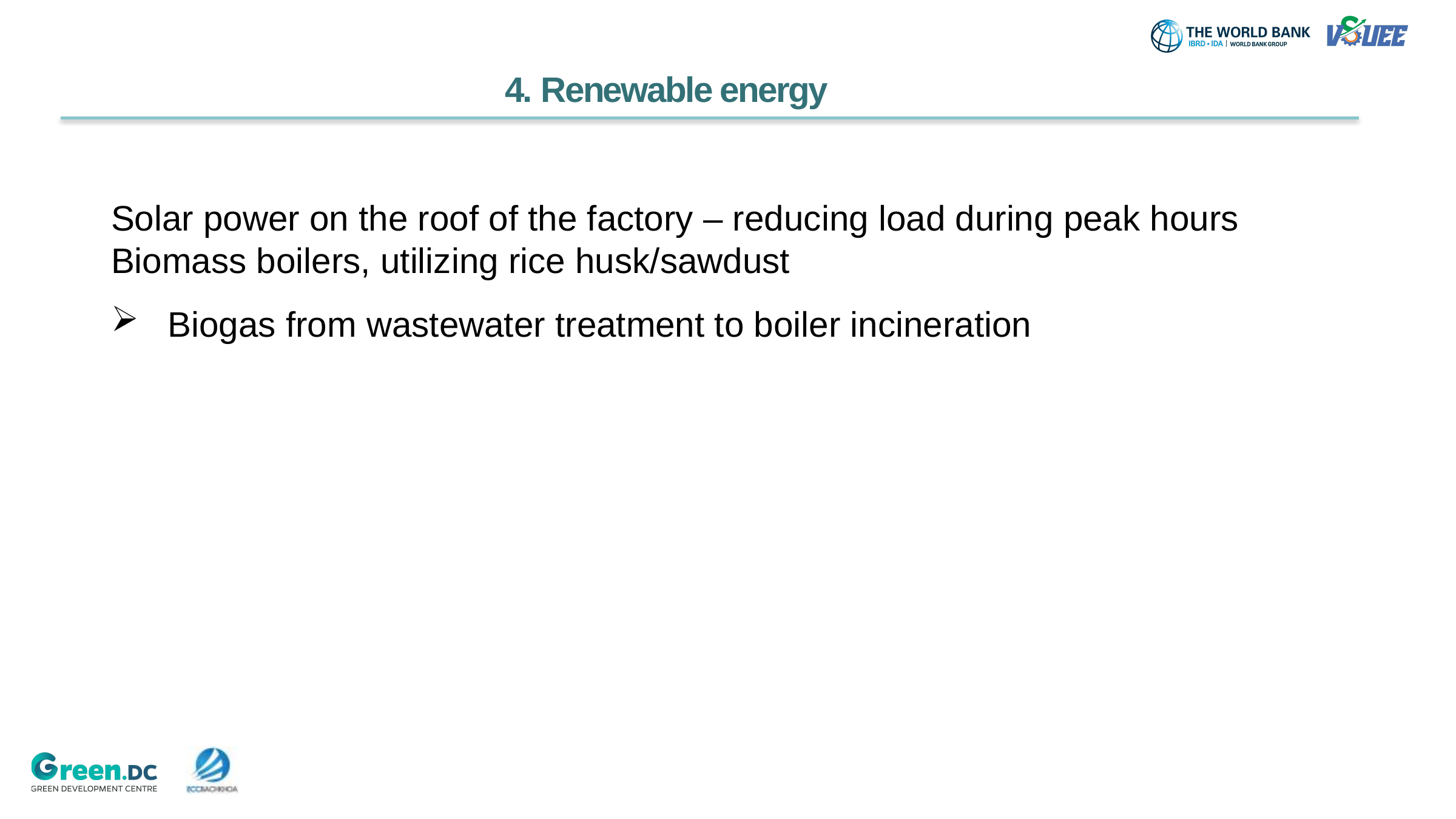

4. Renewable energy
Solar power on the roof of the factory – reducing load during peak hours
Biomass boilers, utilizing rice husk/sawdust
Biogas from wastewater treatment to boiler incineration